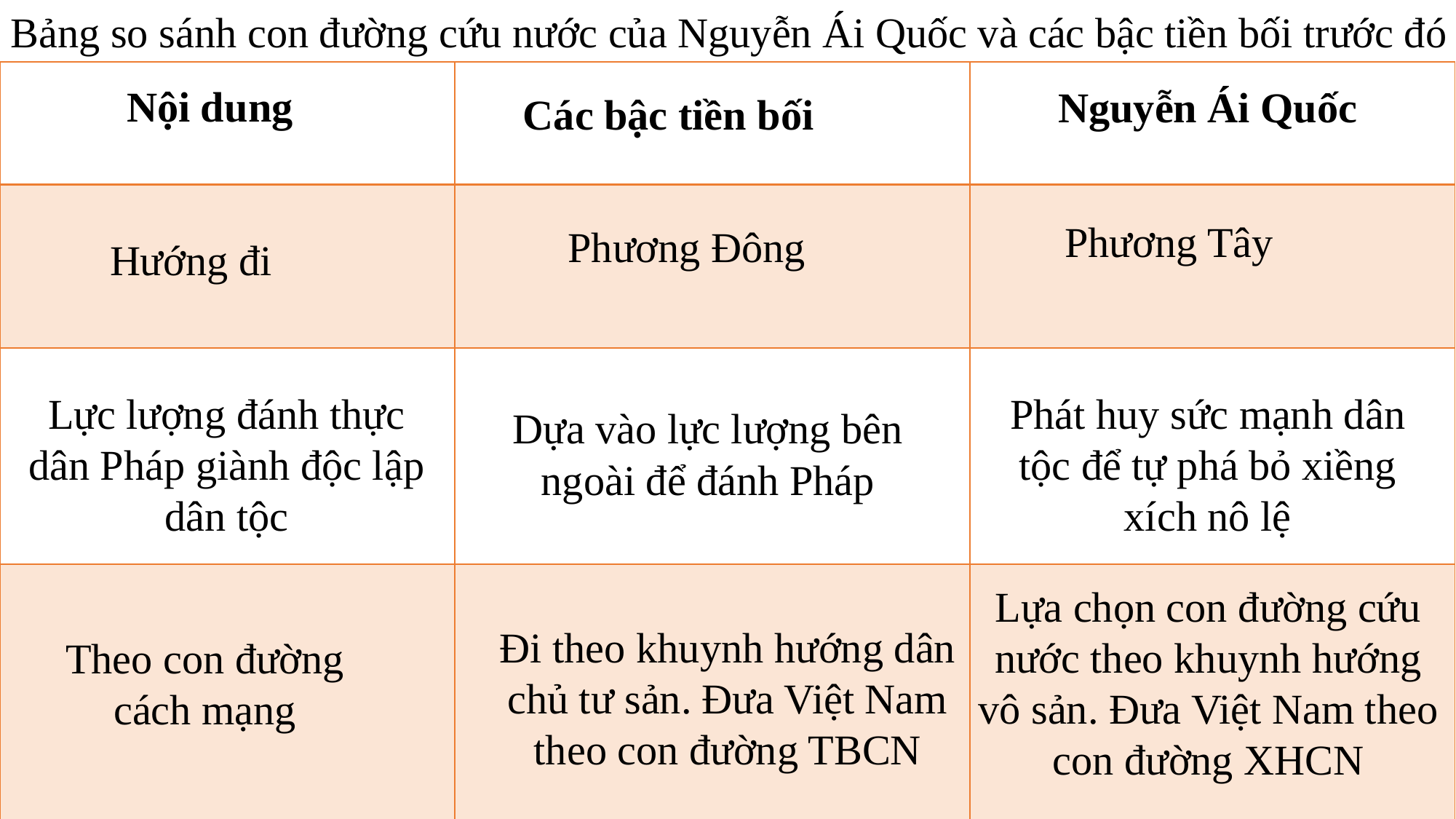

Bảng so sánh con đường cứu nước của Nguyễn Ái Quốc và các bậc tiền bối trước đó
|  |  |  |
| --- | --- | --- |
|  |  |  |
|  |  |  |
|  |  |  |
Nội dung
Nguyễn Ái Quốc
Các bậc tiền bối
Phương Tây
Phương Đông
Hướng đi
Lực lượng đánh thực dân Pháp giành độc lập dân tộc
Phát huy sức mạnh dân tộc để tự phá bỏ xiềng xích nô lệ
Dựa vào lực lượng bên ngoài để đánh Pháp
Lựa chọn con đường cứu nước theo khuynh hướng vô sản. Đưa Việt Nam theo con đường XHCN
Đi theo khuynh hướng dân chủ tư sản. Đưa Việt Nam theo con đường TBCN
Theo con đường cách mạng